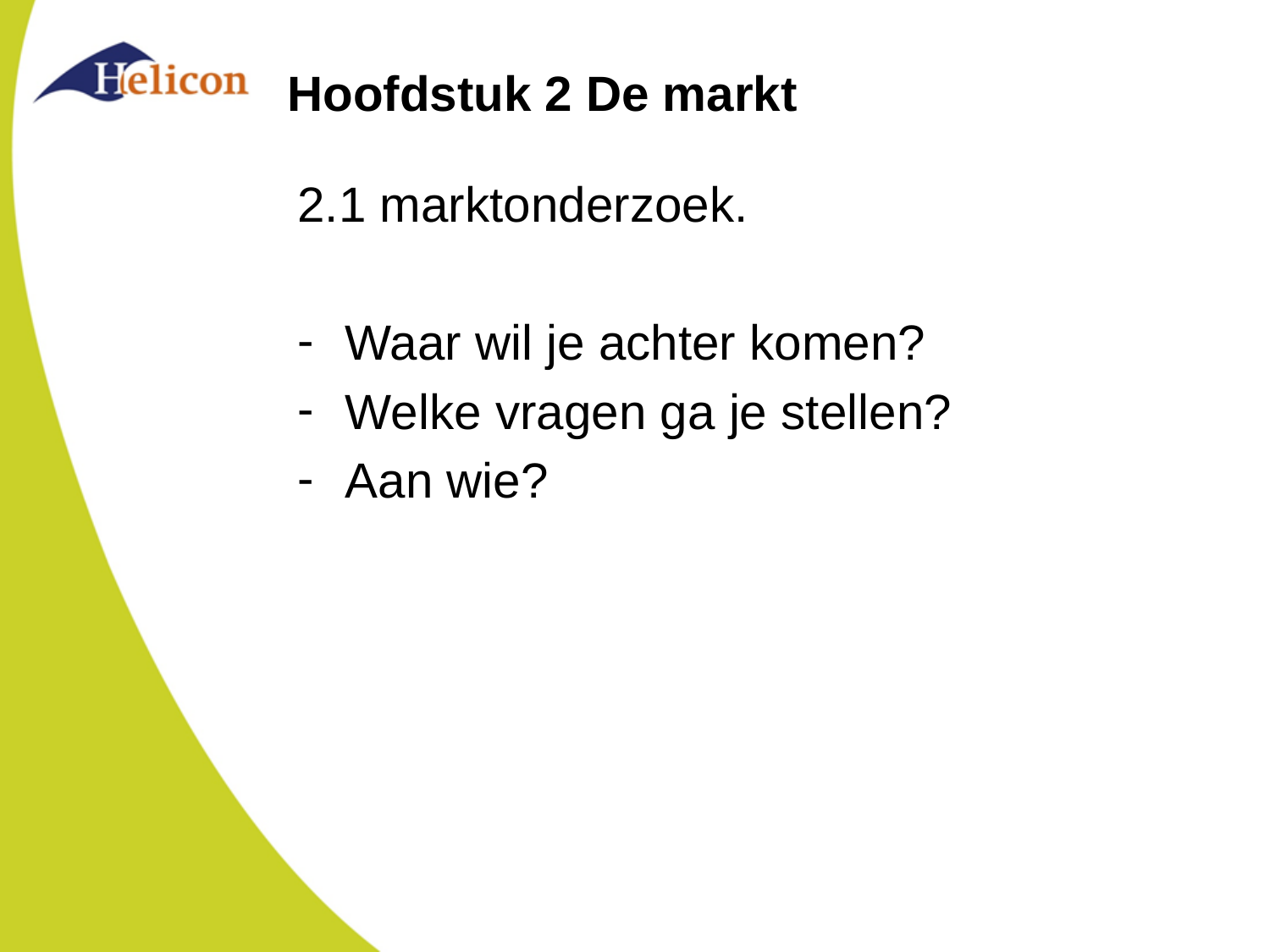

# Hoofdstuk 2 De markt
2.1 marktonderzoek.

Waar wil je achter komen?
Welke vragen ga je stellen?
Aan wie?